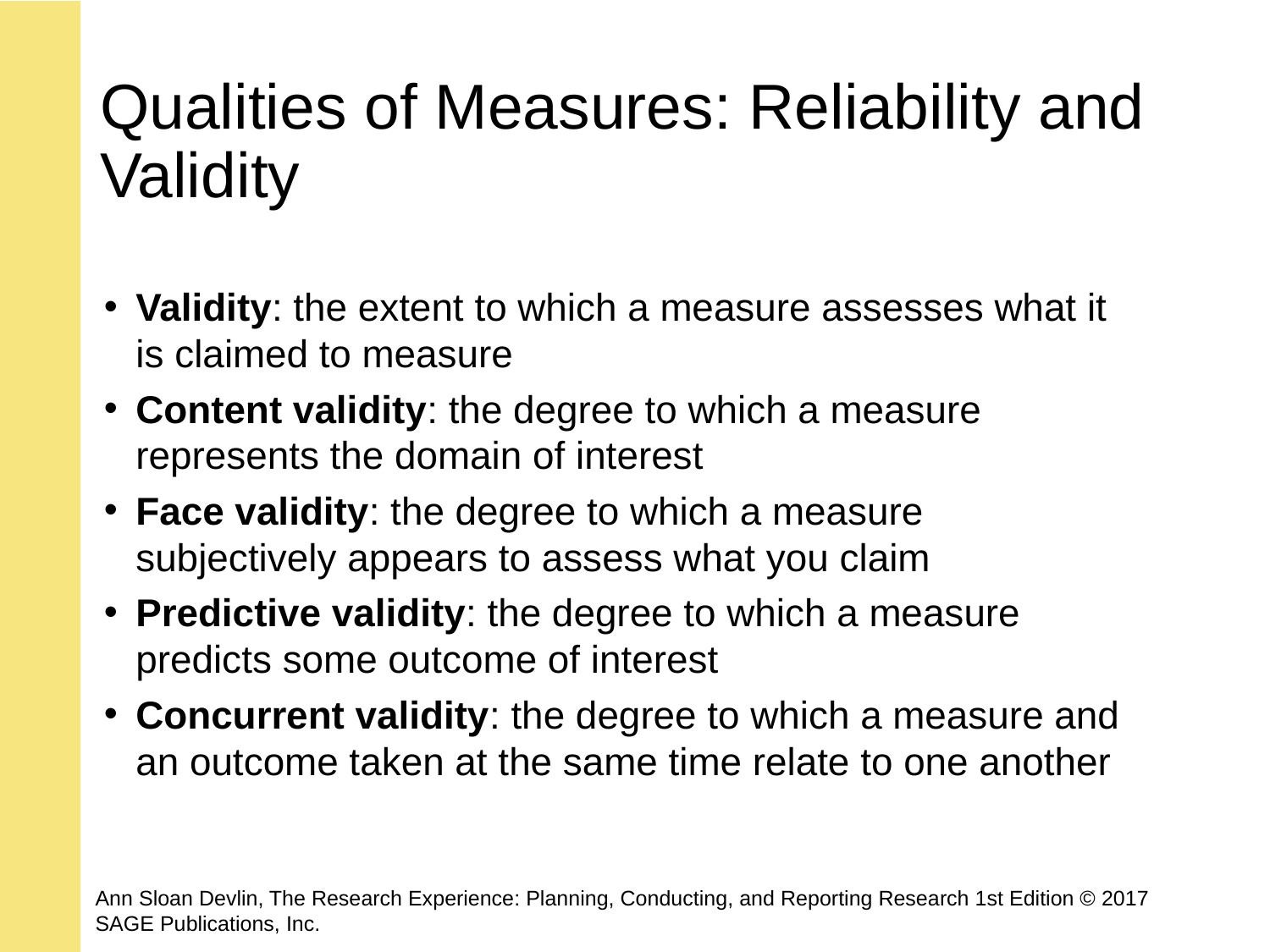

# Qualities of Measures: Reliability and Validity
Validity: the extent to which a measure assesses what it is claimed to measure
Content validity: the degree to which a measure represents the domain of interest
Face validity: the degree to which a measure subjectively appears to assess what you claim
Predictive validity: the degree to which a measure predicts some outcome of interest
Concurrent validity: the degree to which a measure and an outcome taken at the same time relate to one another